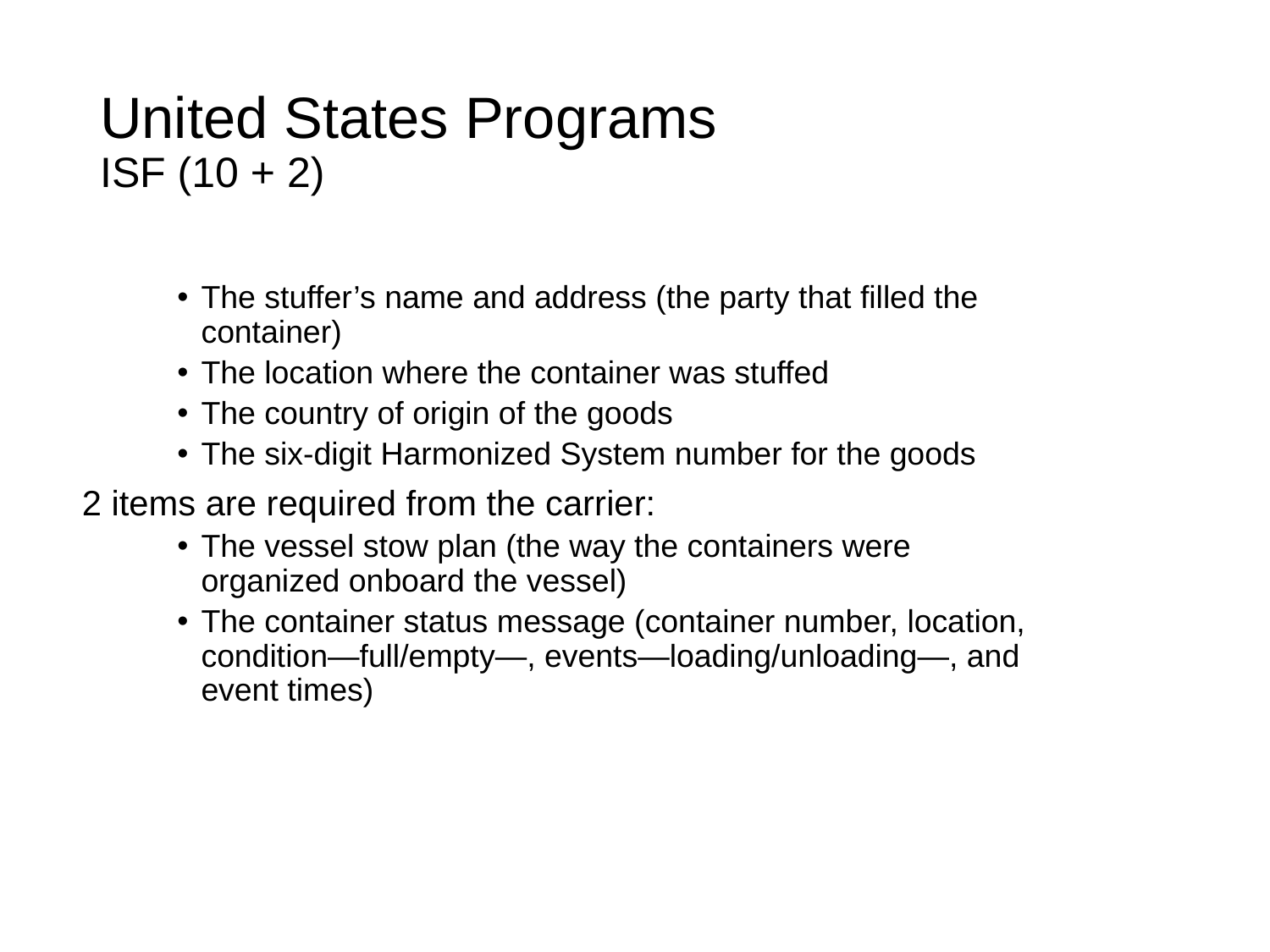

# United States Programs ISF (10 + 2)
The stuffer’s name and address (the party that filled the container)
The location where the container was stuffed
The country of origin of the goods
The six-digit Harmonized System number for the goods
2 items are required from the carrier:
The vessel stow plan (the way the containers were organized onboard the vessel)
The container status message (container number, location, condition—full/empty—, events—loading/unloading—, and event times)